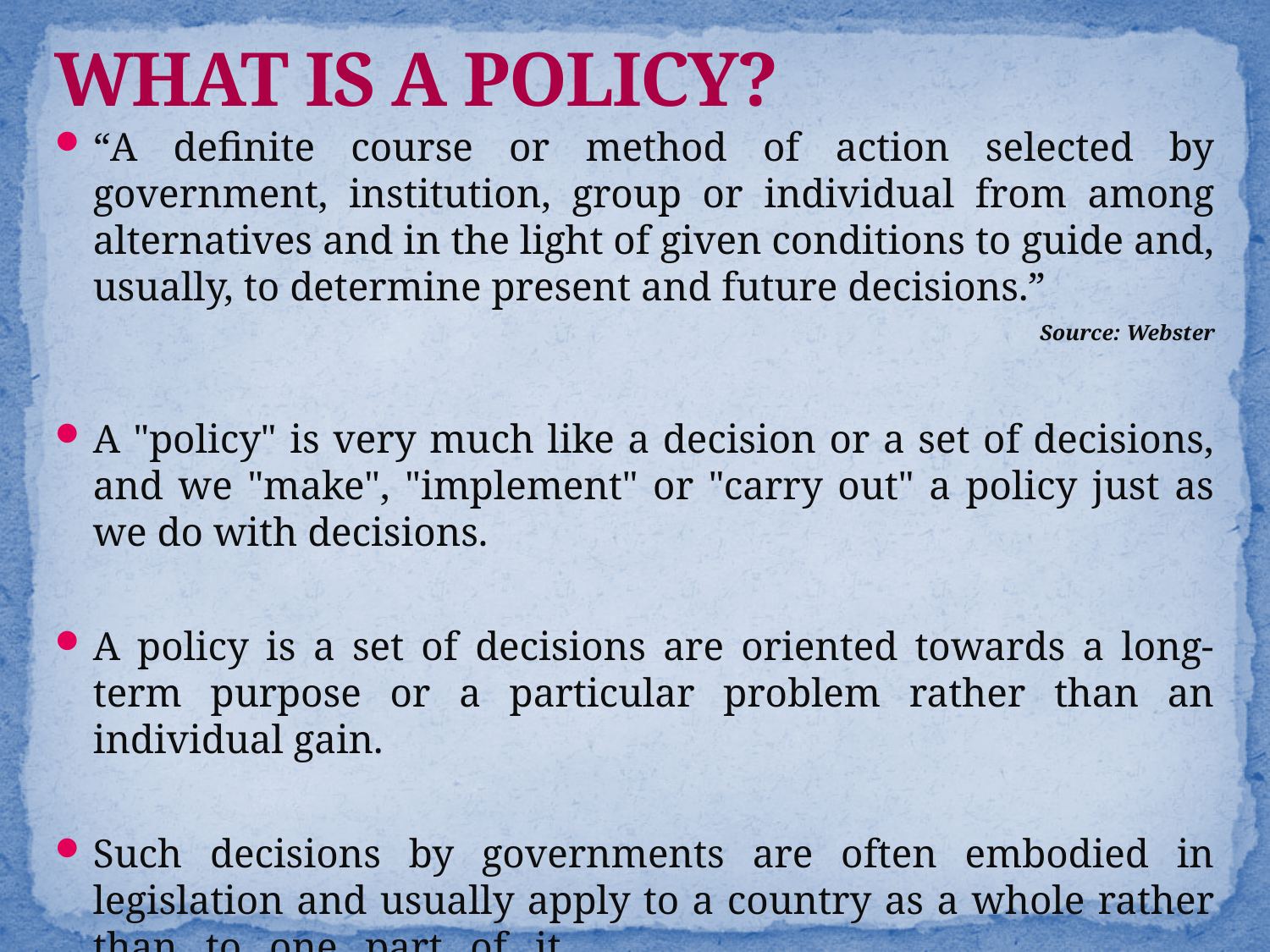

# WHAT IS A POLICY?
“A definite course or method of action selected by government, institution, group or individual from among alternatives and in the light of given conditions to guide and, usually, to determine present and future decisions.”
Source: Webster

A "policy" is very much like a decision or a set of decisions, and we "make", "implement" or "carry out" a policy just as we do with decisions.

A policy is a set of decisions are oriented towards a long-term purpose or a particular problem rather than an individual gain.

Such decisions by governments are often embodied in legislation and usually apply to a country as a whole rather than to one part of it. 								Source: FAO